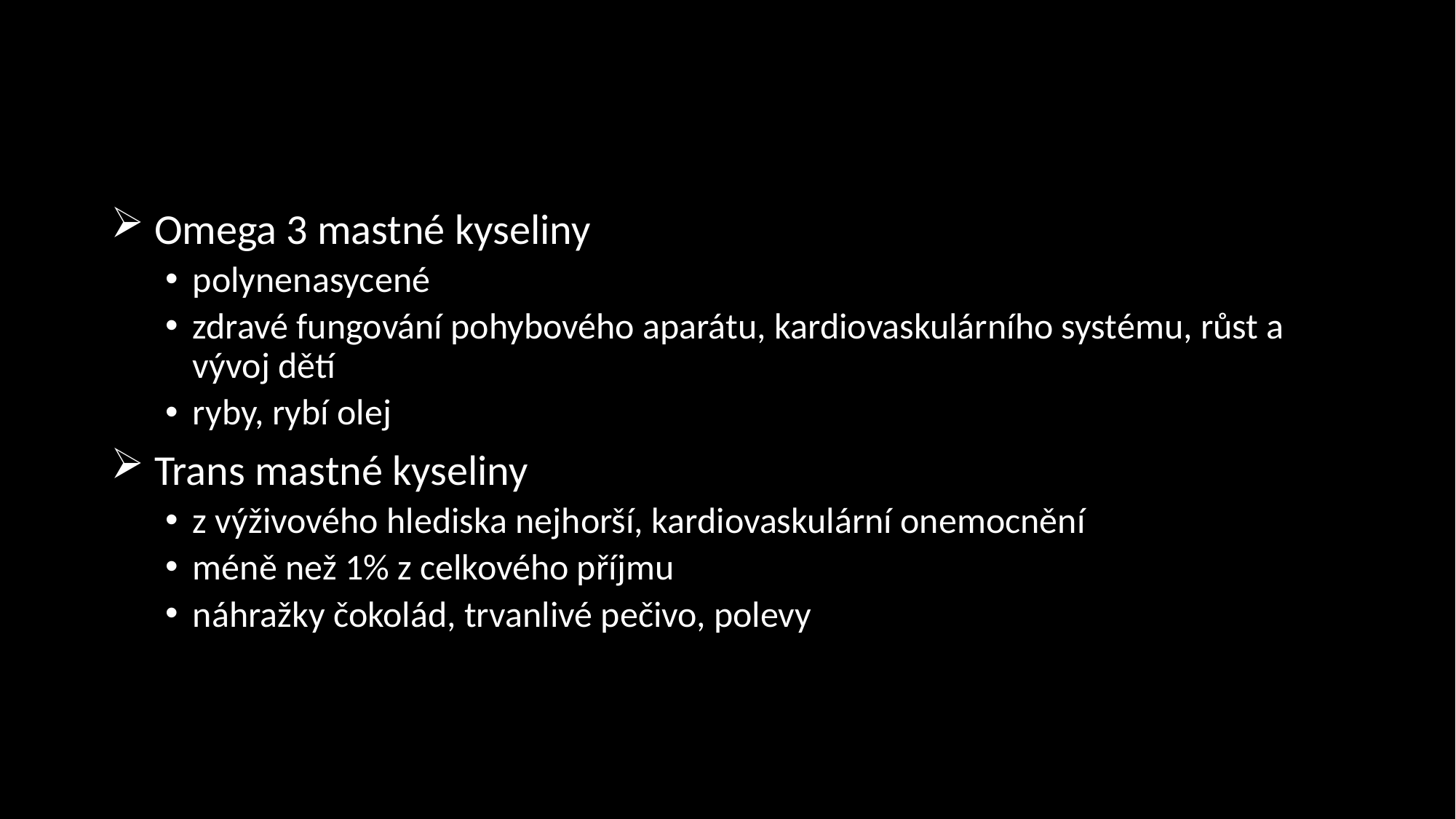

Omega 3 mastné kyseliny
polynenasycené
zdravé fungování pohybového aparátu, kardiovaskulárního systému, růst a vývoj dětí
ryby, rybí olej
 Trans mastné kyseliny
z výživového hlediska nejhorší, kardiovaskulární onemocnění
méně než 1% z celkového příjmu
náhražky čokolád, trvanlivé pečivo, polevy